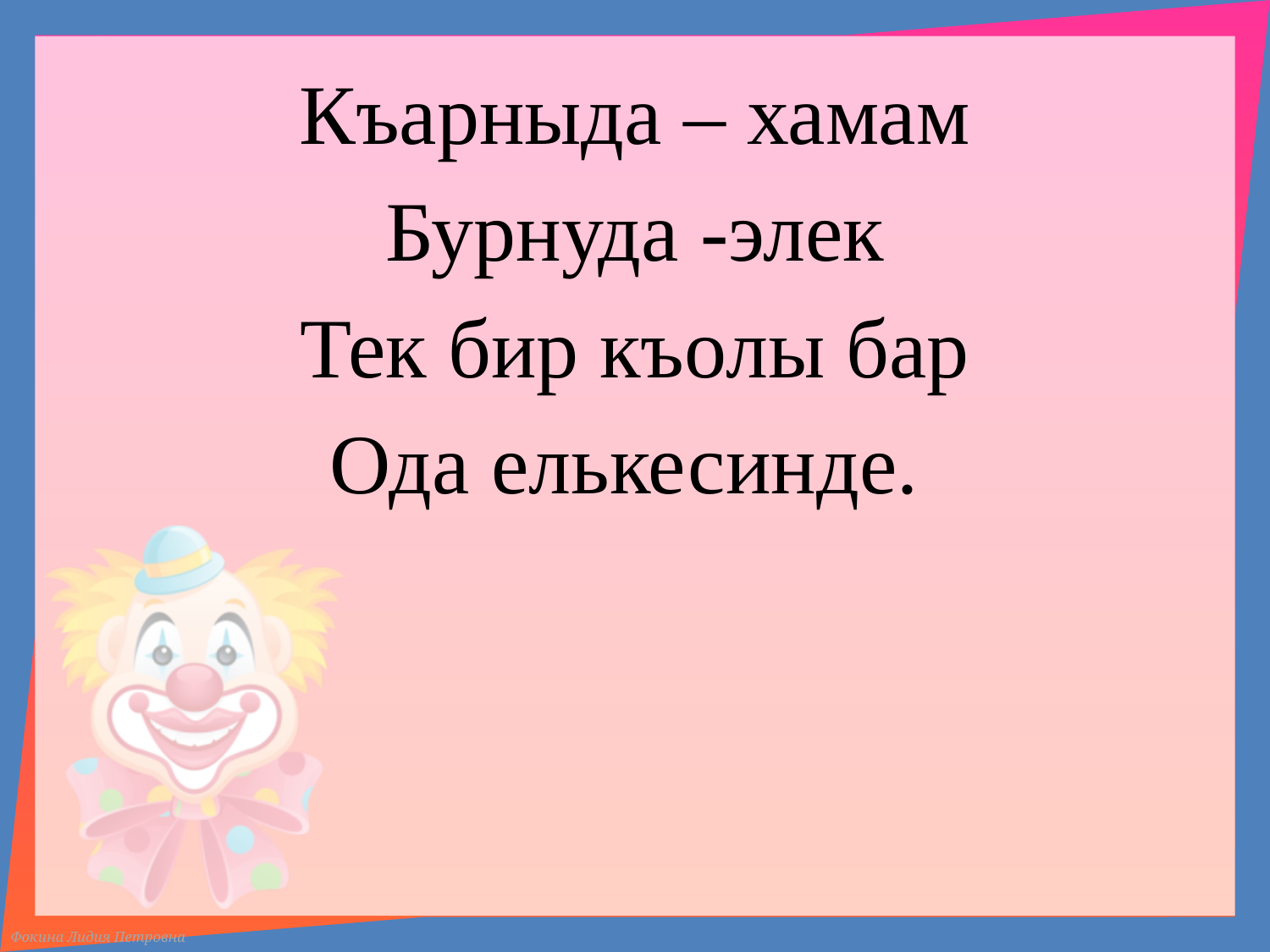

# Къарныда – хамам Бурнуда -элек Тек бир къолы бар Ода елькесинде.